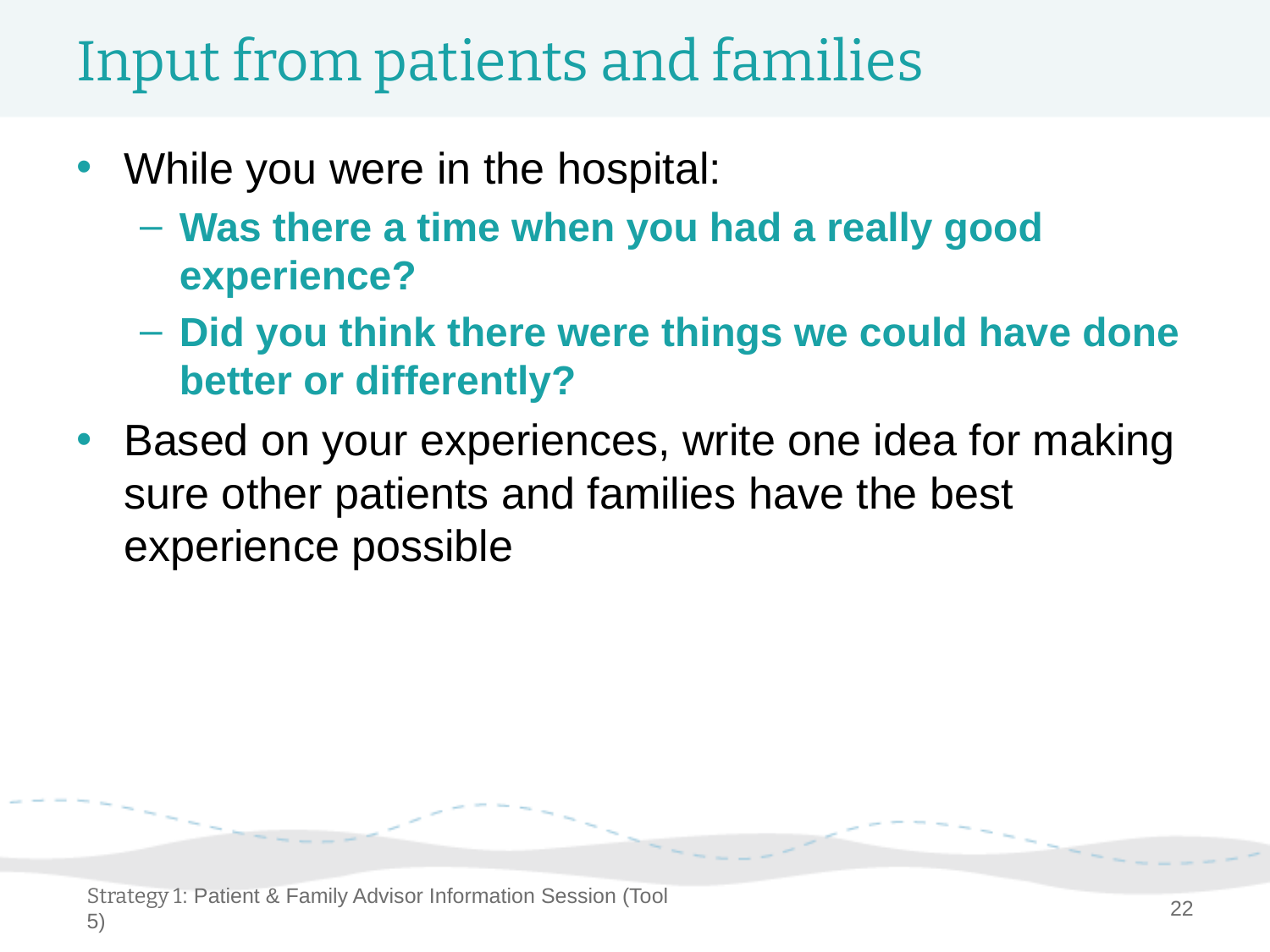

# Input from patients and families
While you were in the hospital:
Was there a time when you had a really good experience?
Did you think there were things we could have done better or differently?
Based on your experiences, write one idea for making sure other patients and families have the best experience possible
Strategy 1: Patient & Family Advisor Information Session (Tool 5)
22